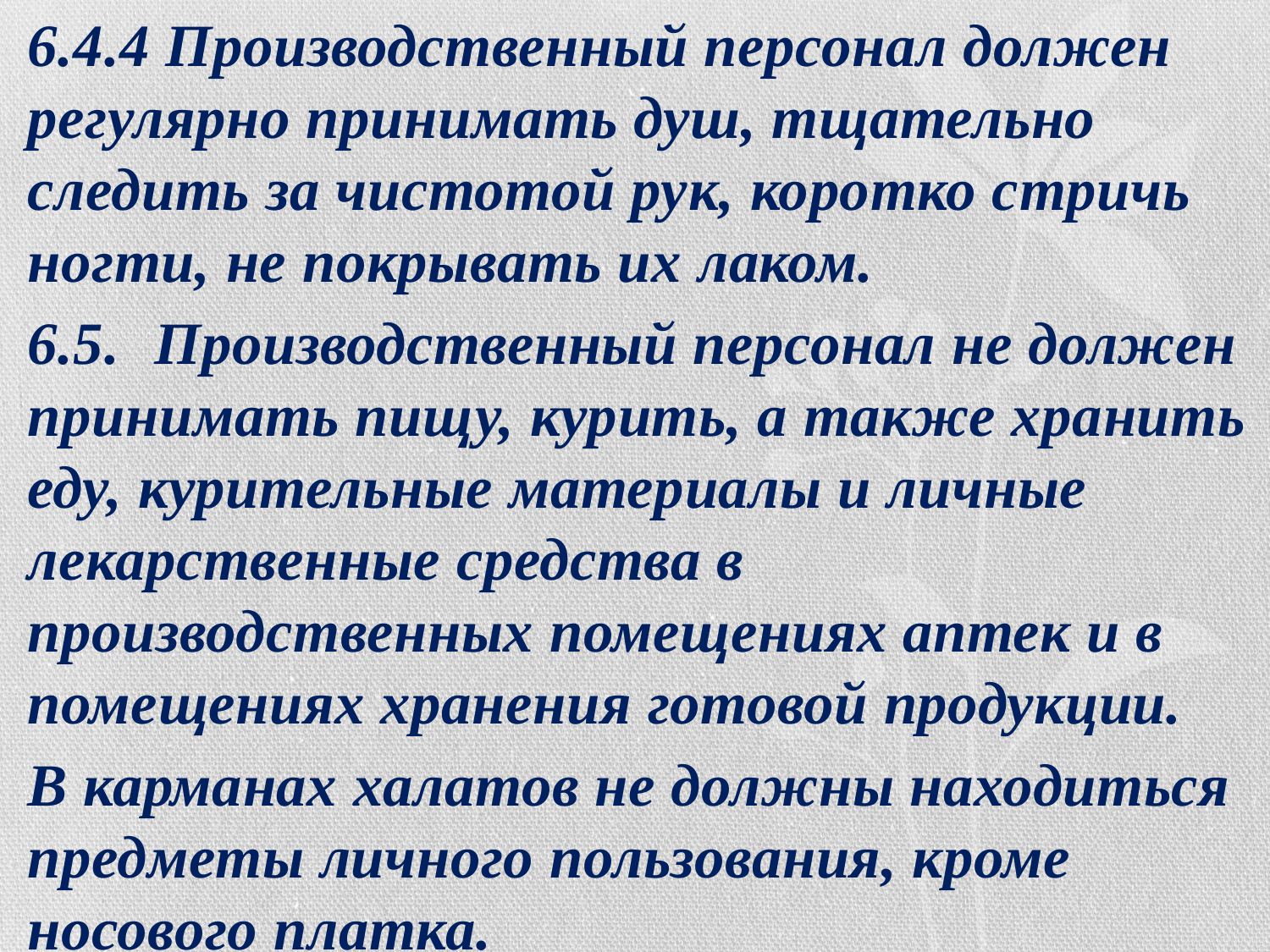

6.4.4 Производственный персонал должен регулярно принимать душ, тщательно следить за чистотой рук, коротко стричь ногти, не покрывать их лаком.
6.5.	Производственный персонал не должен принимать пищу, курить, а также хранить еду, курительные материалы и личные лекарственные средства в производственных помещениях аптек и в помещениях хранения готовой продукции.
В карманах халатов не должны находиться предметы личного пользования, кроме носового платка.